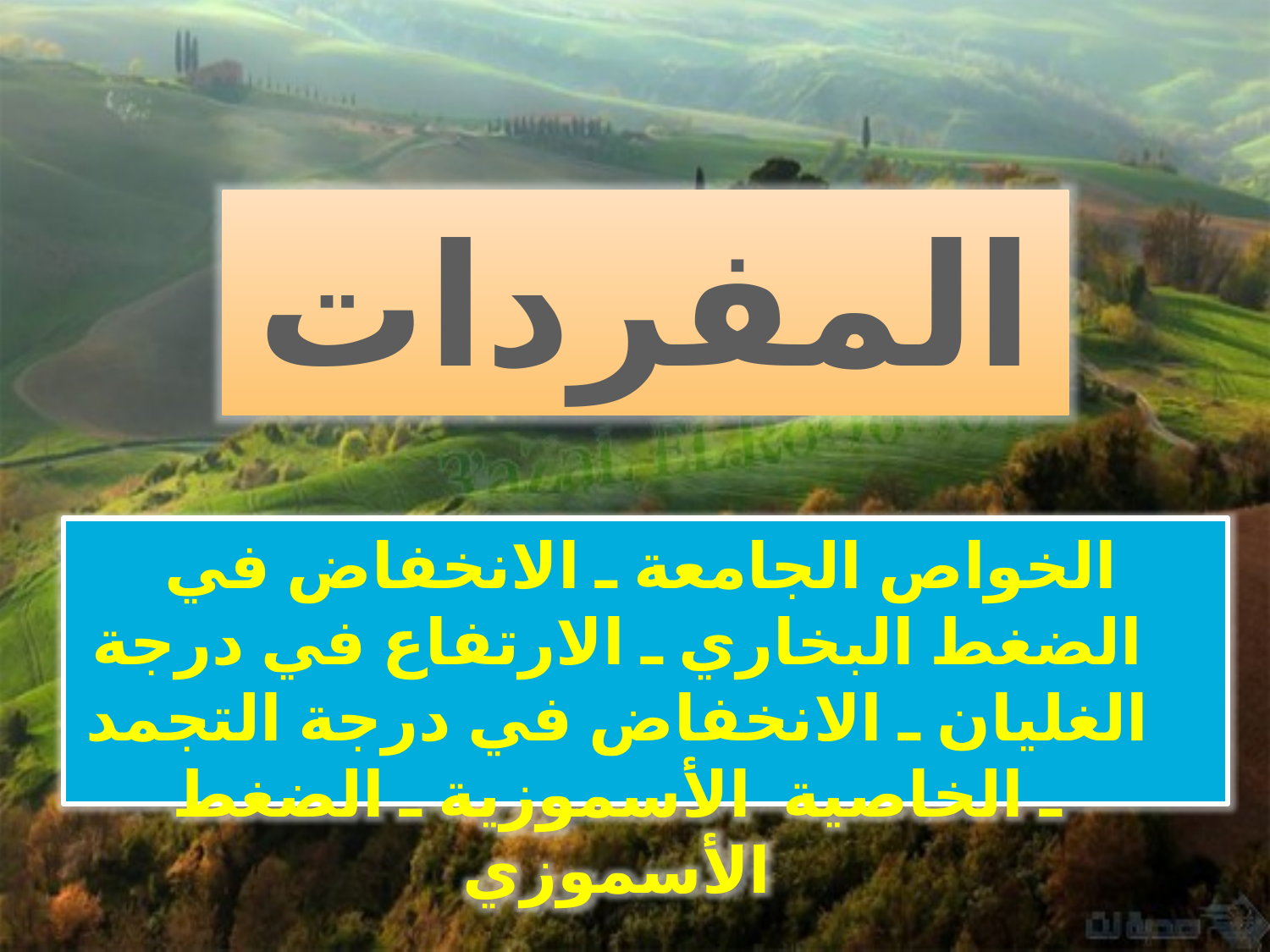

المفردات
الخواص الجامعة ـ الانخفاض في الضغط البخاري ـ الارتفاع في درجة الغليان ـ الانخفاض في درجة التجمد ـ الخاصية  الأسموزية ـ الضغط الأسموزي